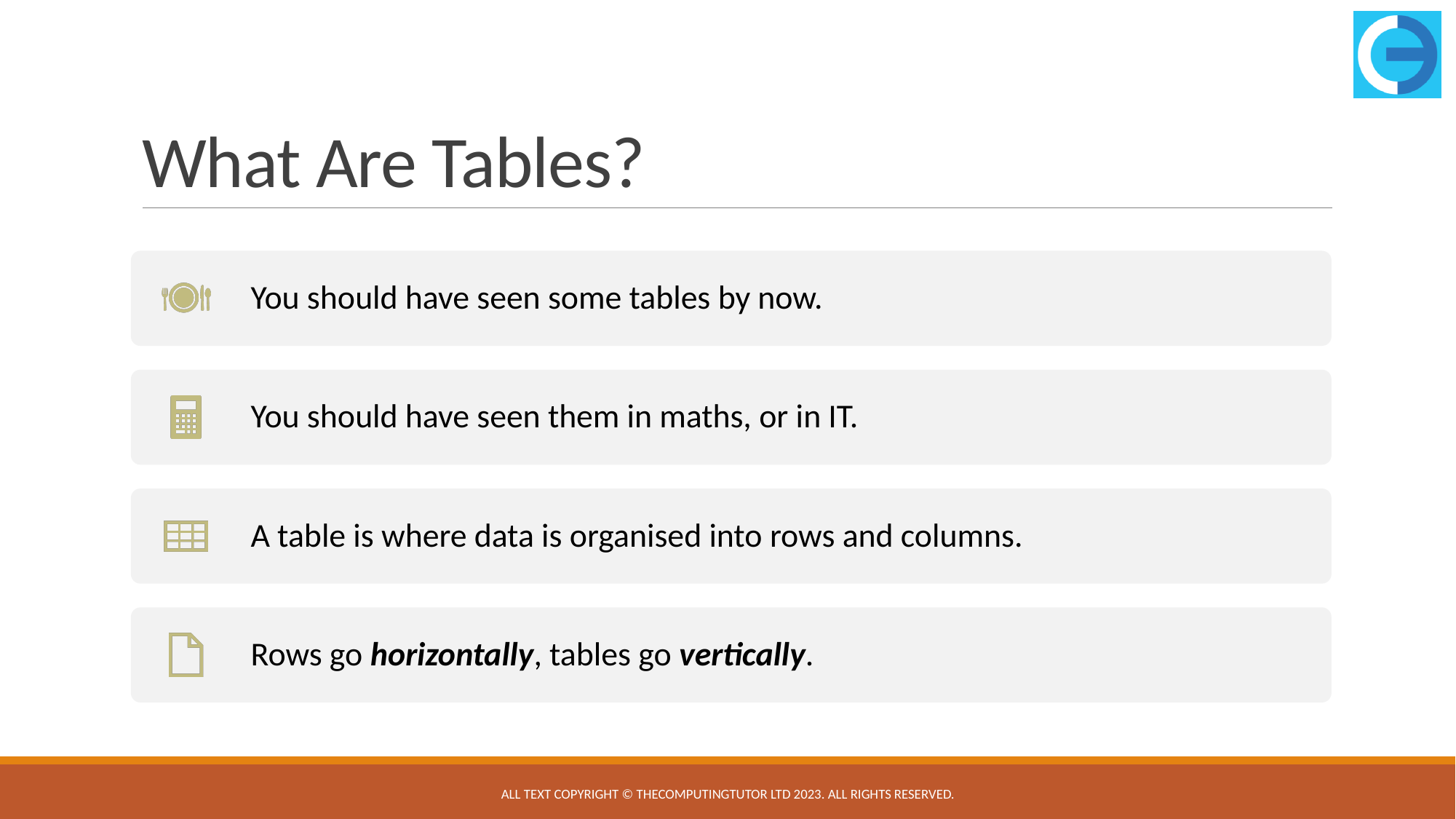

# What Are Tables?
You should have seen some tables by now.
You should have seen them in maths, or in IT.
A table is where data is organised into rows and columns.
Rows go horizontally, tables go vertically.
All text copyright © TheComputingTutor Ltd 2023. All rights Reserved.